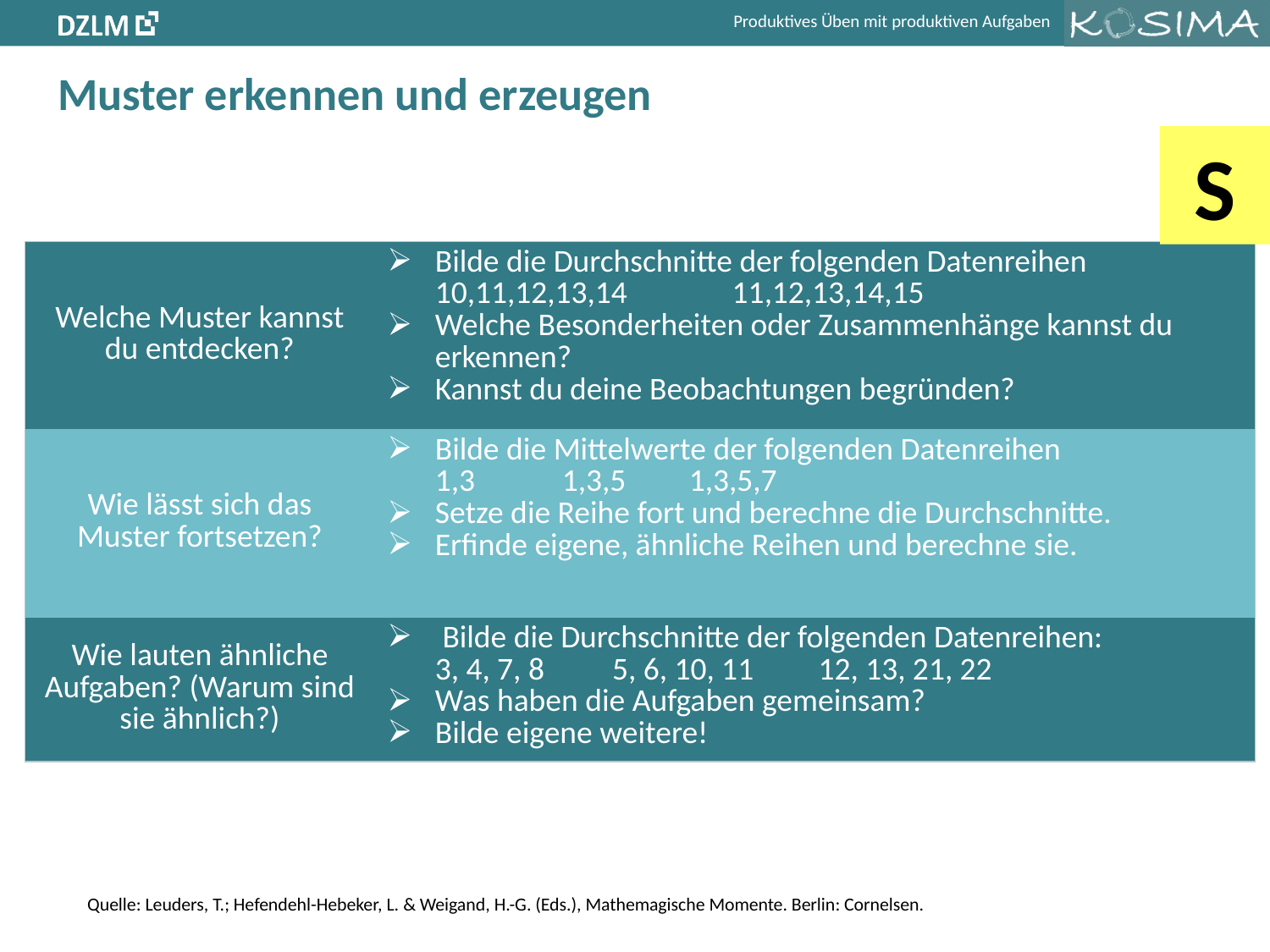

# Muster erkennen und erzeugen
S
| Welche Muster kannst du entdecken? | Bilde die Durchschnitte der folgenden Datenreihen 10,11,12,13,14 11,12,13,14,15 Welche Besonderheiten oder Zusammenhänge kannst du erkennen? Kannst du deine Beobachtungen begründen? |
| --- | --- |
| Wie lässt sich das Muster fortsetzen? | Bilde die Mittelwerte der folgenden Datenreihen 1,3 1,3,5 1,3,5,7 Setze die Reihe fort und berechne die Durchschnitte. Erfinde eigene, ähnliche Reihen und berechne sie. |
| Wie lauten ähnliche Aufgaben? (Warum sind sie ähnlich?) | Bilde die Durchschnitte der folgenden Datenreihen: 3, 4, 7, 8 5, 6, 10, 11 12, 13, 21, 22 Was haben die Aufgaben gemeinsam? Bilde eigene weitere! |
Quelle: Leuders, T.; Hefendehl-Hebeker, L. & Weigand, H.-G. (Eds.), Mathemagische Momente. Berlin: Cornelsen.